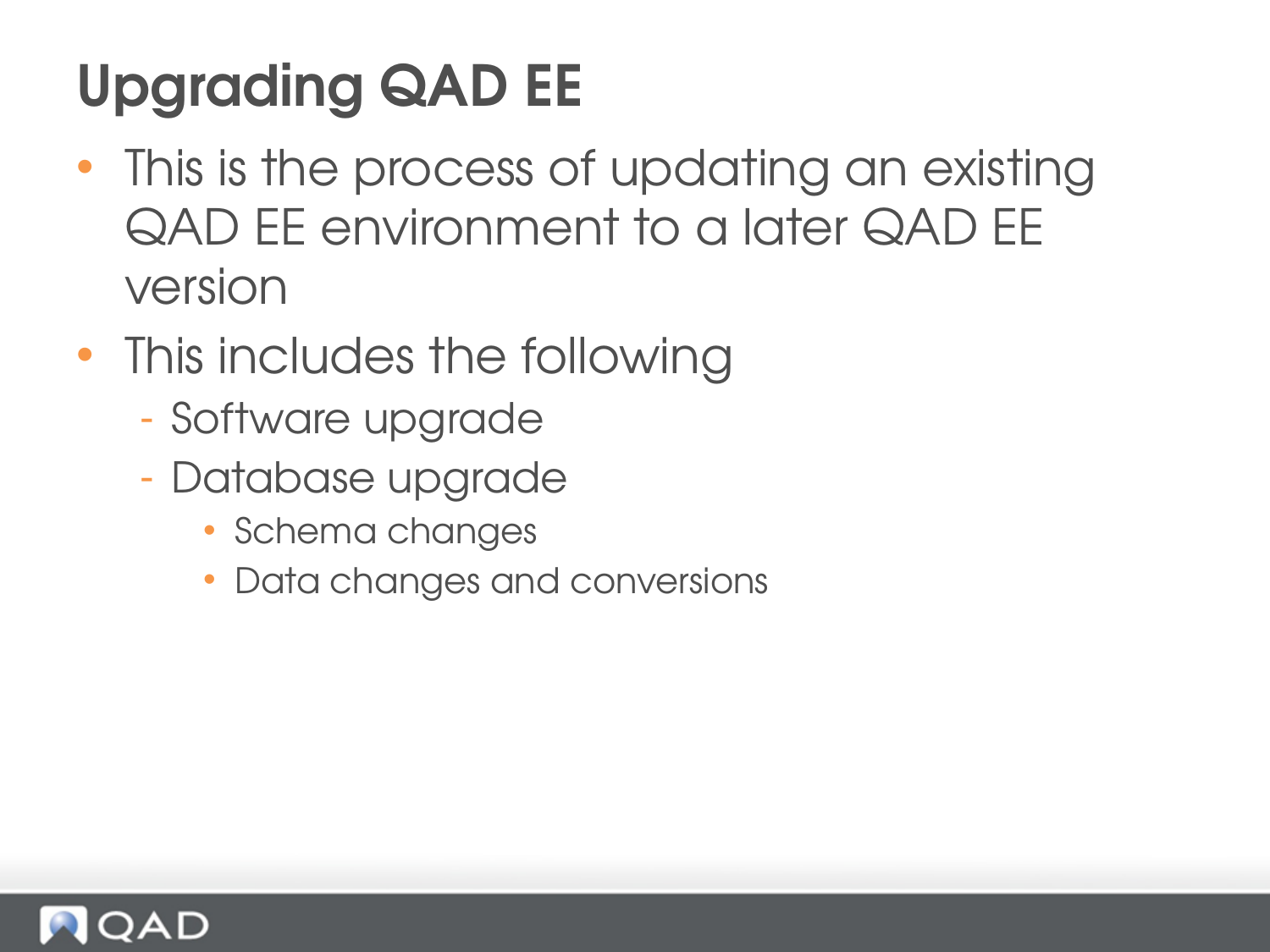

# Upgrading QAD EE
This is the process of updating an existing QAD EE environment to a later QAD EE version
This includes the following
Software upgrade
Database upgrade
Schema changes
Data changes and conversions